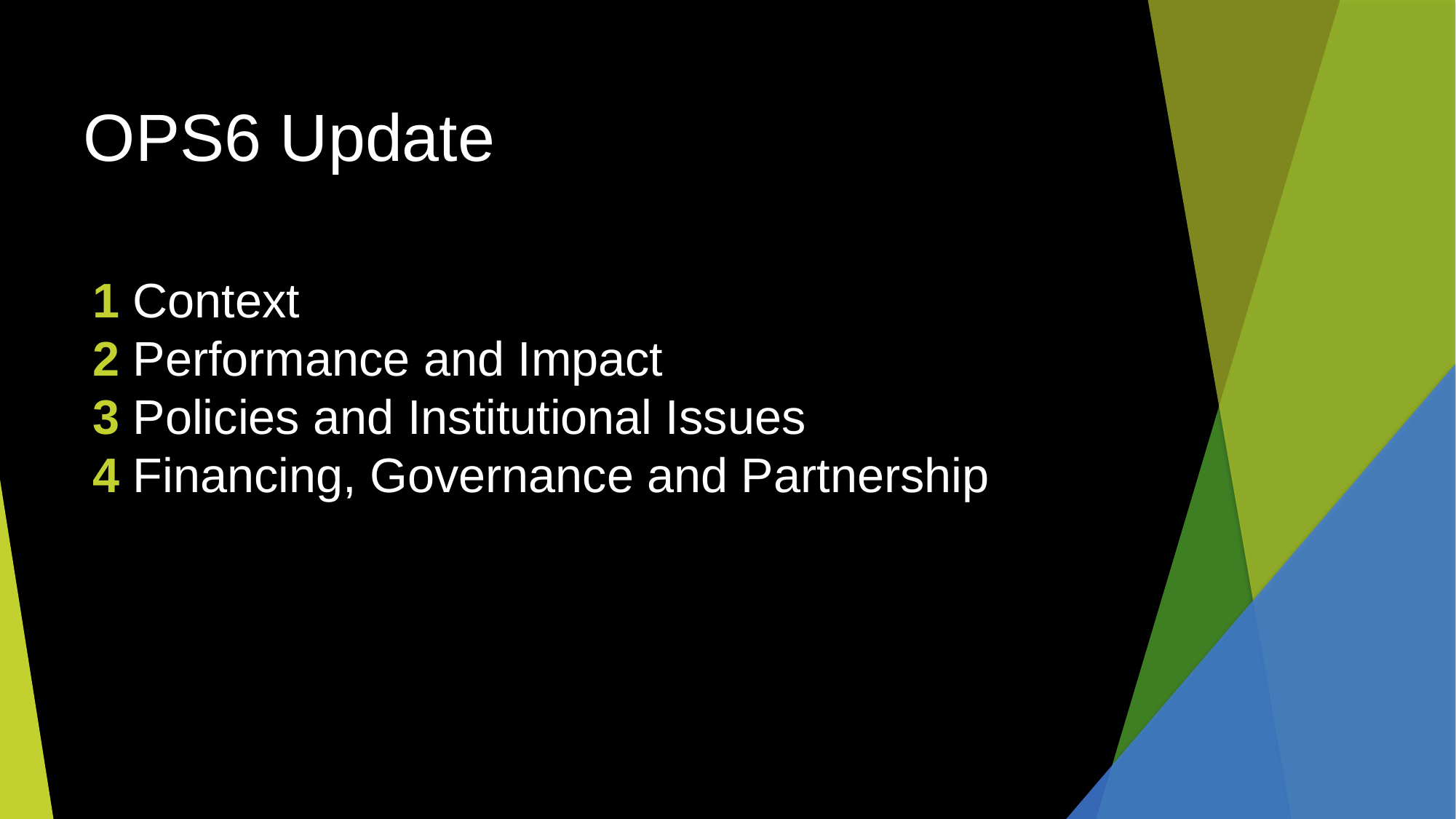

# OPS6 Update
1 Context
2 Performance and Impact
3 Policies and Institutional Issues
4 Financing, Governance and Partnership